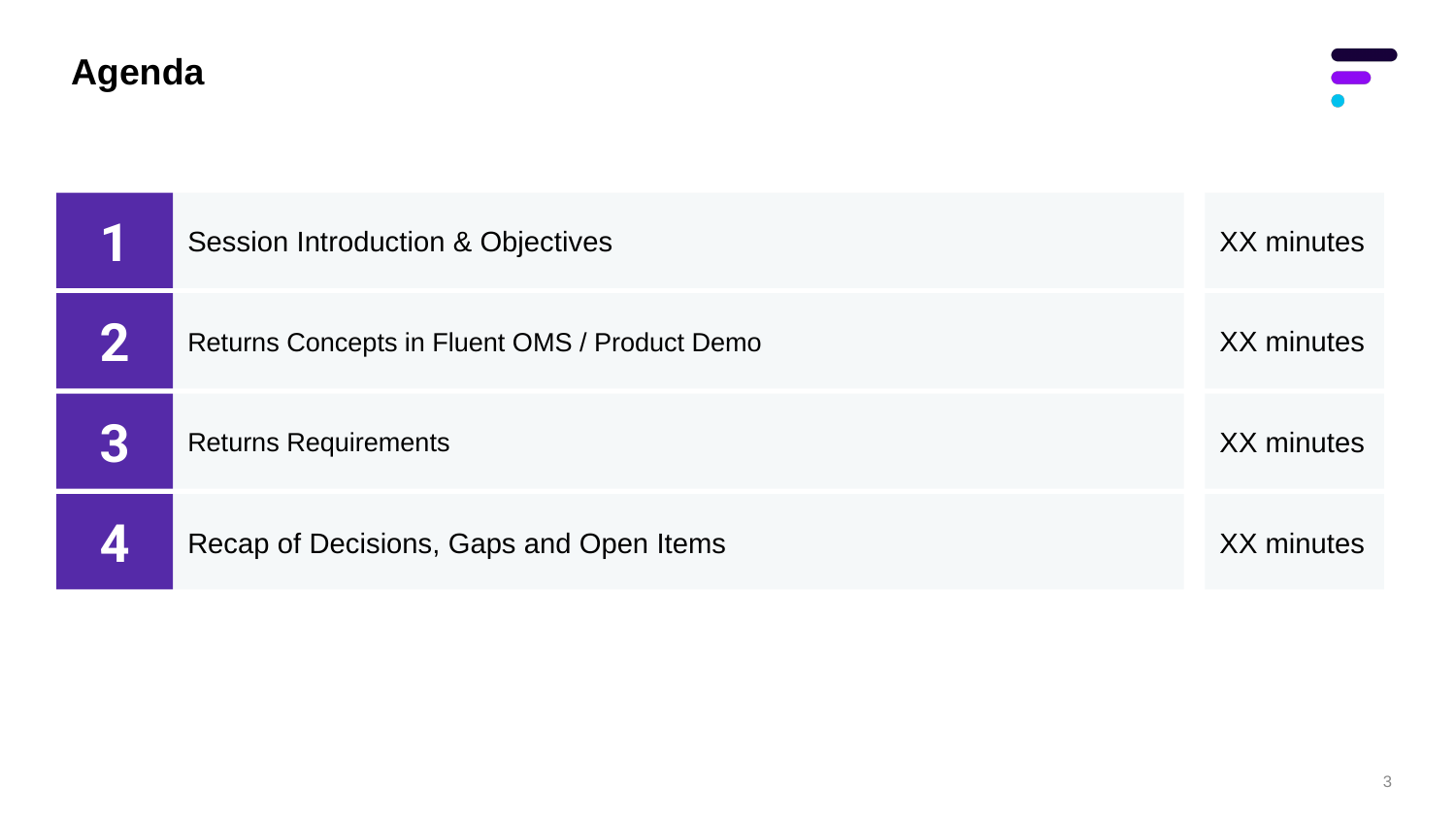

# Agenda

1
XX minutes
Session Introduction & Objectives
2
XX minutes
Returns Concepts in Fluent OMS / Product Demo
XX minutes
3
Returns Requirements
XX minutes
4
Recap of Decisions, Gaps and Open Items